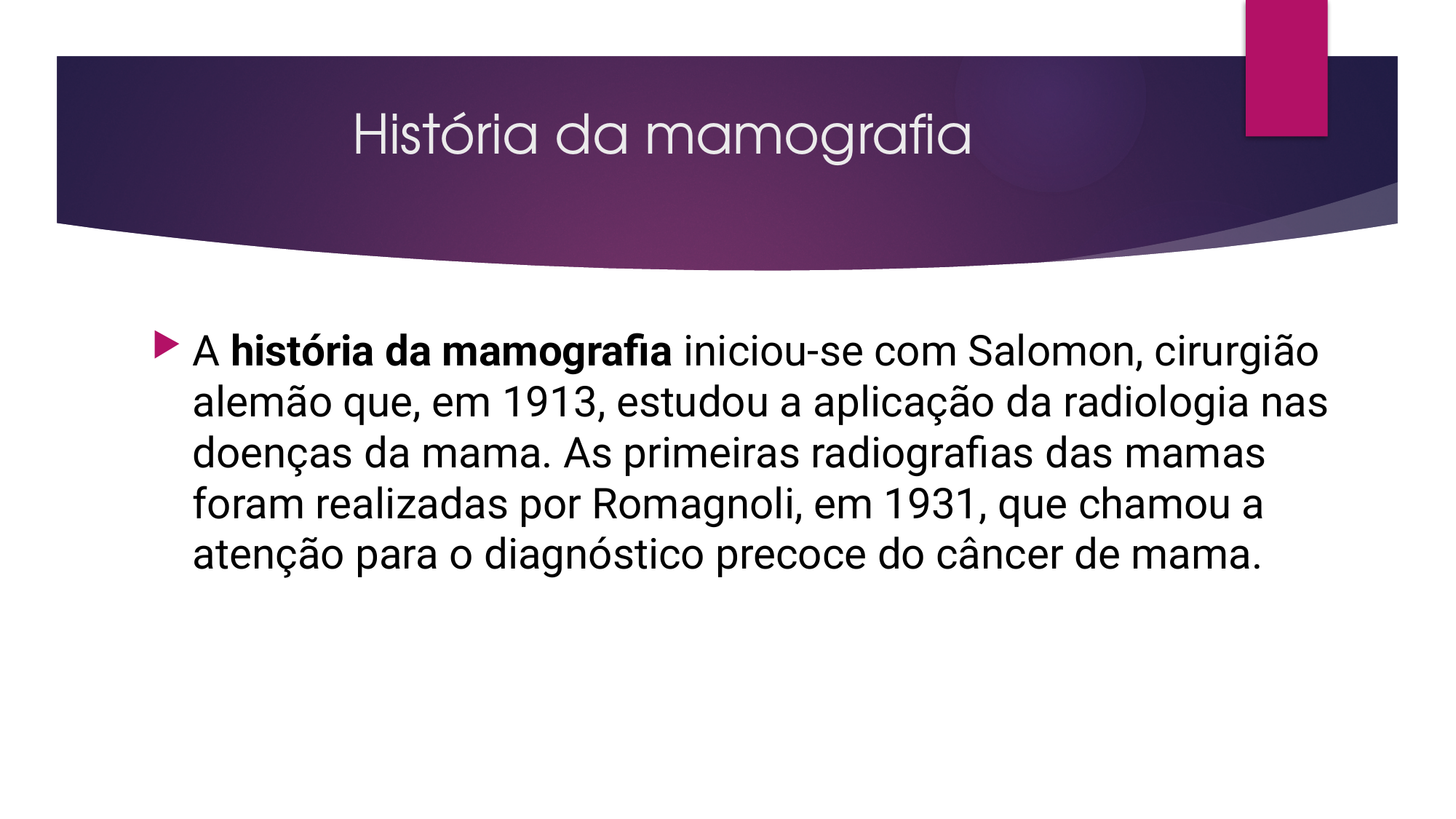

# História da mamografia
A história da mamografia iniciou-se com Salomon, cirurgião alemão que, em 1913, estudou a aplicação da radiologia nas doenças da mama. As primeiras radiografias das mamas foram realizadas por Romagnoli, em 1931, que chamou a atenção para o diagnóstico precoce do câncer de mama.